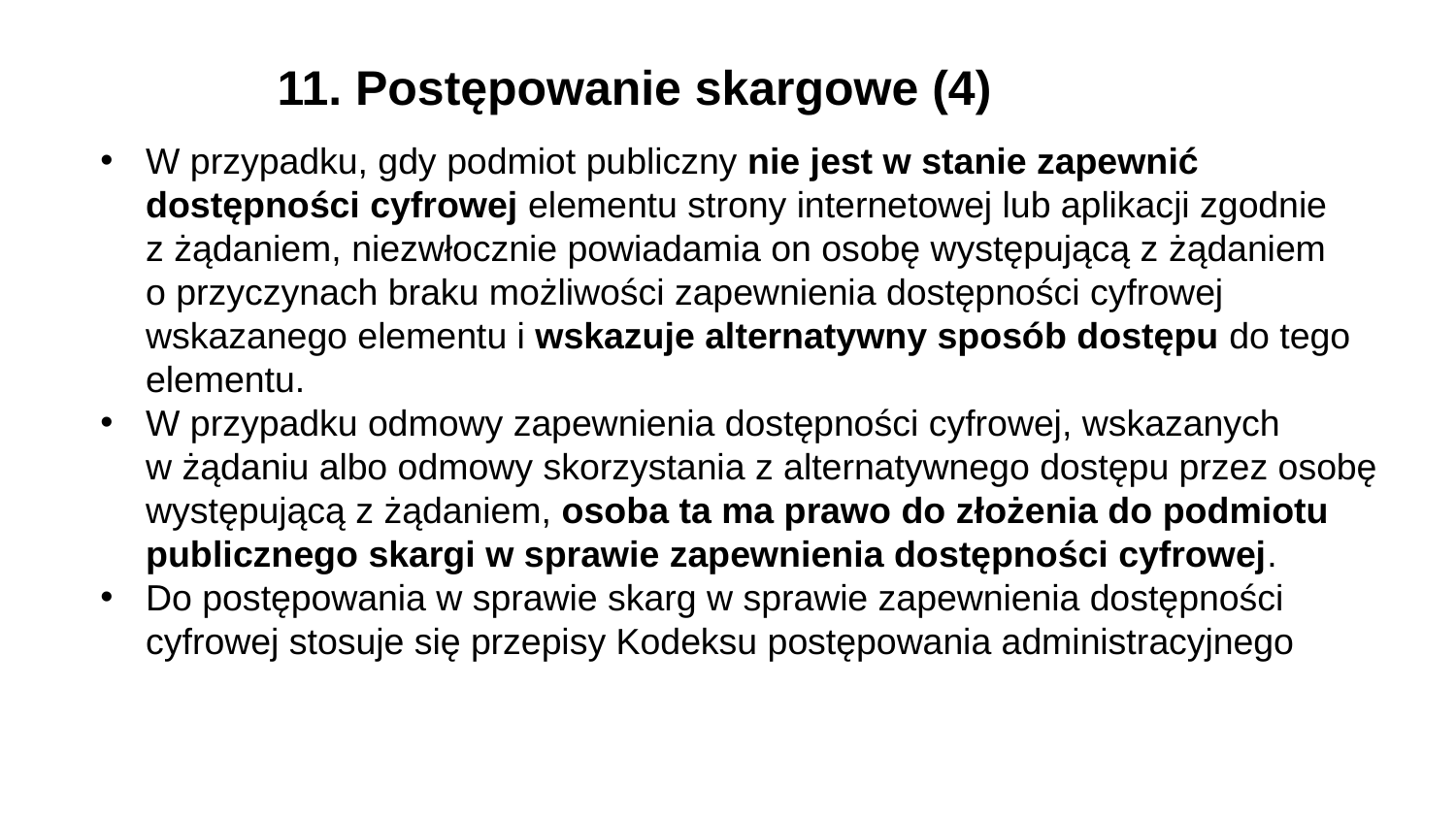

11. Postępowanie skargowe (4)
W przypadku, gdy podmiot publiczny nie jest w stanie zapewnić dostępności cyfrowej elementu strony internetowej lub aplikacji zgodnie
z żądaniem, niezwłocznie powiadamia on osobę występującą z żądaniem
o przyczynach braku możliwości zapewnienia dostępności cyfrowej wskazanego elementu i wskazuje alternatywny sposób dostępu do tego elementu.
W przypadku odmowy zapewnienia dostępności cyfrowej, wskazanych
w żądaniu albo odmowy skorzystania z alternatywnego dostępu przez osobę występującą z żądaniem, osoba ta ma prawo do złożenia do podmiotu publicznego skargi w sprawie zapewnienia dostępności cyfrowej.
Do postępowania w sprawie skarg w sprawie zapewnienia dostępności cyfrowej stosuje się przepisy Kodeksu postępowania administracyjnego